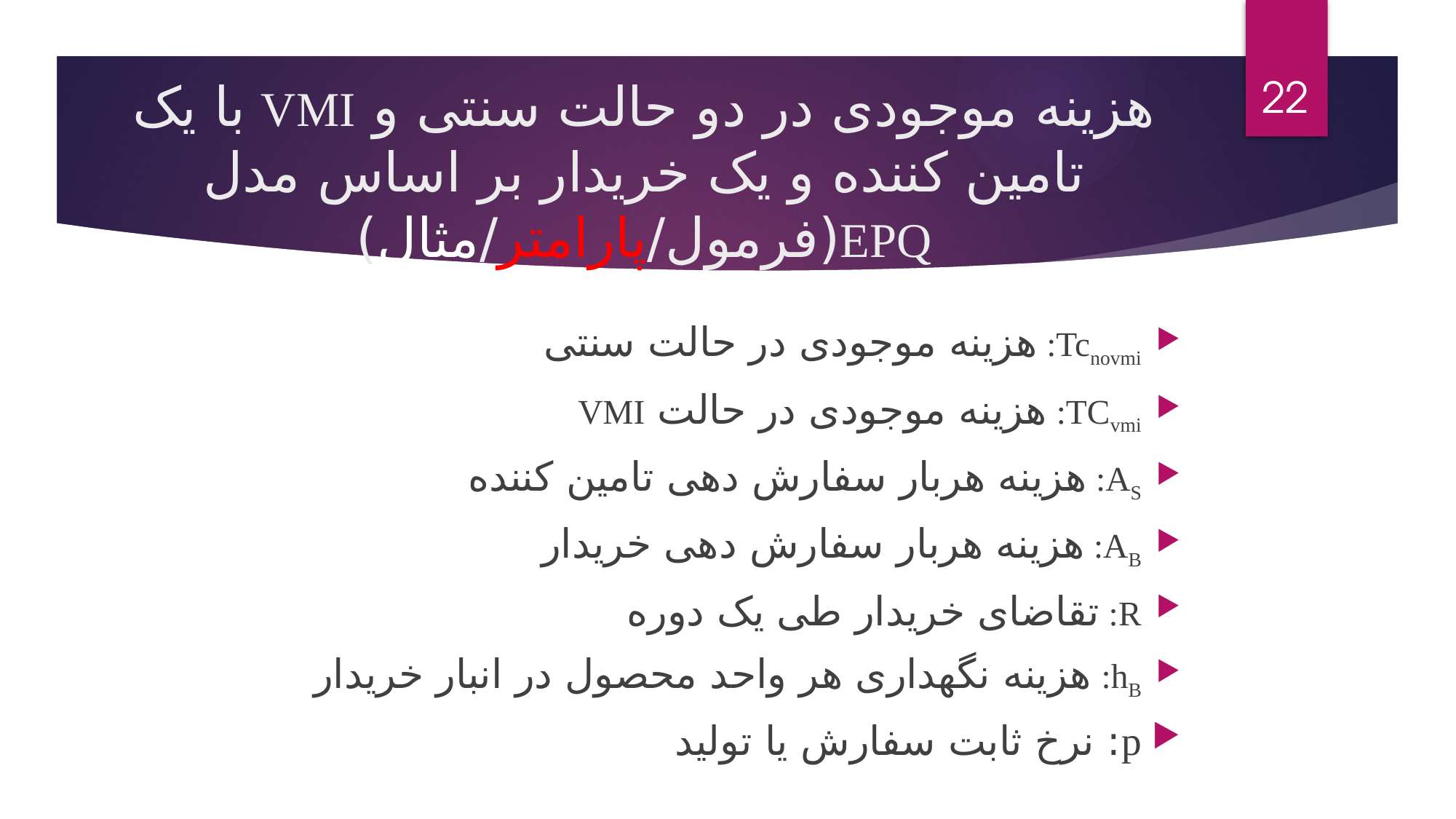

22
# هزینه موجودی در دو حالت سنتی و VMI با یک تامین کننده و یک خریدار بر اساس مدل EPQ(فرمول/پارامتر/مثال)
Tcnovmi: هزینه موجودی در حالت سنتی
TCvmi: هزینه موجودی در حالت VMI
AS: هزینه هربار سفارش دهی تامین کننده
AB: هزینه هربار سفارش دهی خریدار
R: تقاضای خریدار طی یک دوره
hB: هزینه نگهداری هر واحد محصول در انبار خریدار
p: نرخ ثابت سفارش یا تولید